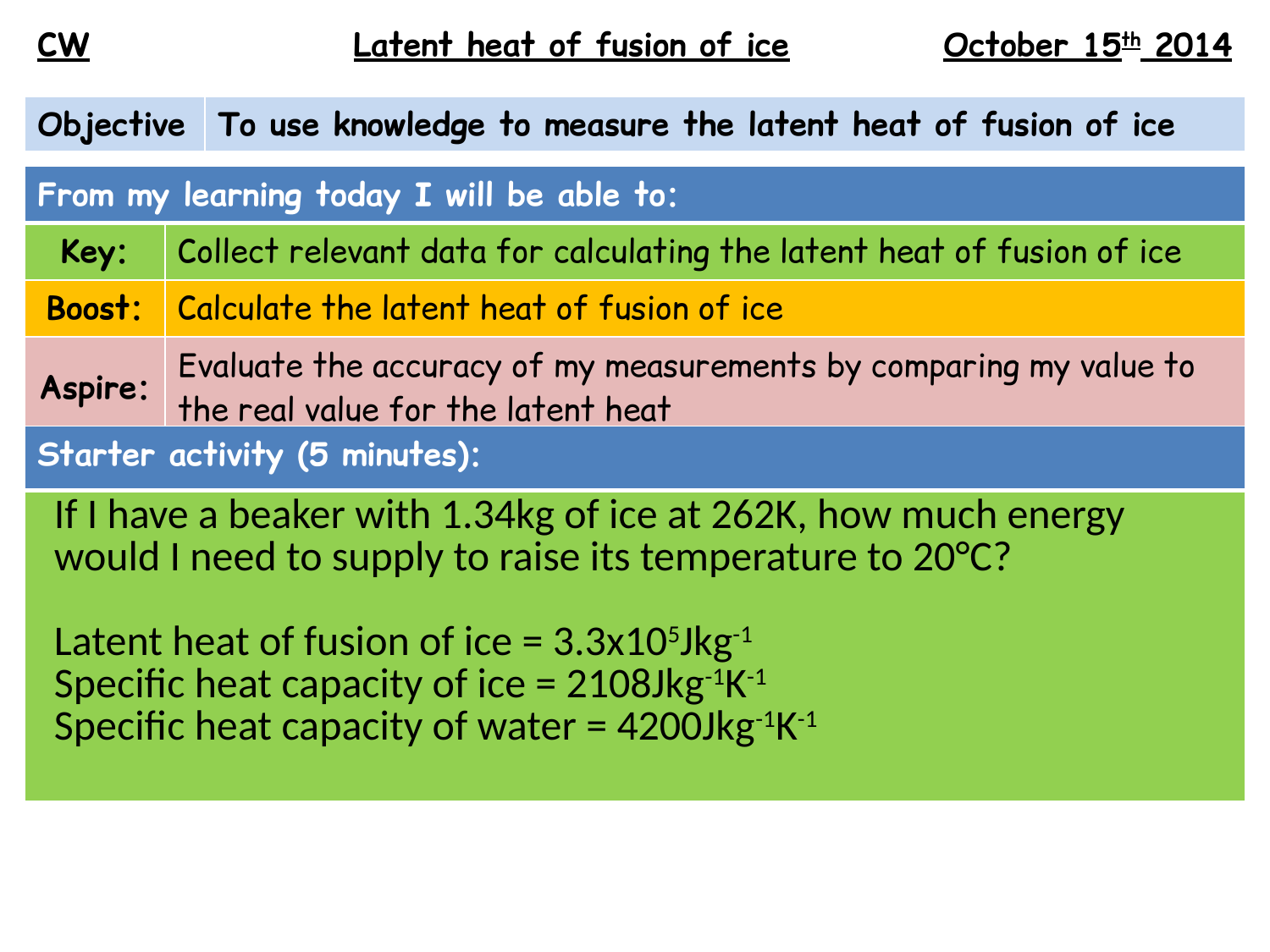

| CW | Latent heat of fusion of ice | October 15th 2014 |
| --- | --- | --- |
| Objective | To use knowledge to measure the latent heat of fusion of ice |
| --- | --- |
| From my learning today I will be able to: |  |
| --- | --- |
| Key: | Collect relevant data for calculating the latent heat of fusion of ice |
| Boost: | Calculate the latent heat of fusion of ice |
| Aspire: | Evaluate the accuracy of my measurements by comparing my value to the real value for the latent heat |
| Starter activity (5 minutes): |
| --- |
| If I have a beaker with 1.34kg of ice at 262K, how much energy would I need to supply to raise its temperature to 20°C? Latent heat of fusion of ice = 3.3x105Jkg-1 Specific heat capacity of ice = 2108Jkg-1K-1 Specific heat capacity of water = 4200Jkg-1K-1 |